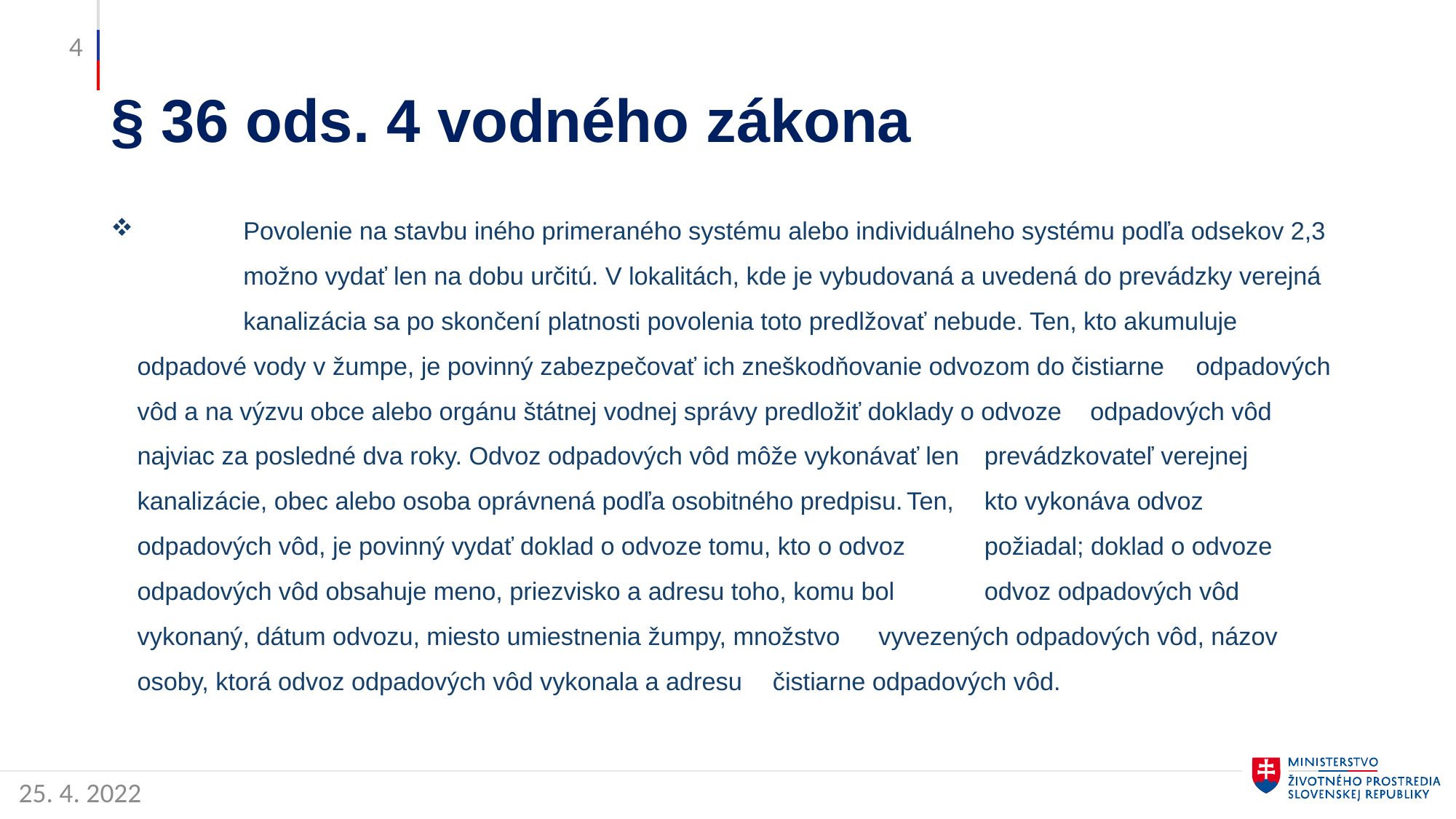

4
# § 36 ods. 4 vodného zákona
	Povolenie na stavbu iného primeraného systému alebo individuálneho systému podľa odsekov 2,3 	možno vydať len na dobu určitú. V lokalitách, kde je vybudovaná a uvedená do prevádzky verejná 	kanalizácia sa po skončení platnosti povolenia toto predlžovať nebude. Ten, kto akumuluje 	odpadové vody v žumpe, je povinný zabezpečovať ich zneškodňovanie odvozom do čistiarne 	odpadových vôd a na výzvu obce alebo orgánu štátnej vodnej správy predložiť doklady o odvoze 	odpadových vôd najviac za posledné dva roky. Odvoz odpadových vôd môže vykonávať len 	prevádzkovateľ verejnej kanalizácie, obec alebo osoba oprávnená podľa osobitného predpisu. Ten, 	kto vykonáva odvoz odpadových vôd, je povinný vydať doklad o odvoze tomu, kto o odvoz 	požiadal; doklad o odvoze odpadových vôd obsahuje meno, priezvisko a adresu toho, komu bol 	odvoz odpadových vôd vykonaný, dátum odvozu, miesto umiestnenia žumpy, množstvo 	vyvezených odpadových vôd, názov osoby, ktorá odvoz odpadových vôd vykonala a adresu 	čistiarne odpadových vôd.
25. 4. 2022